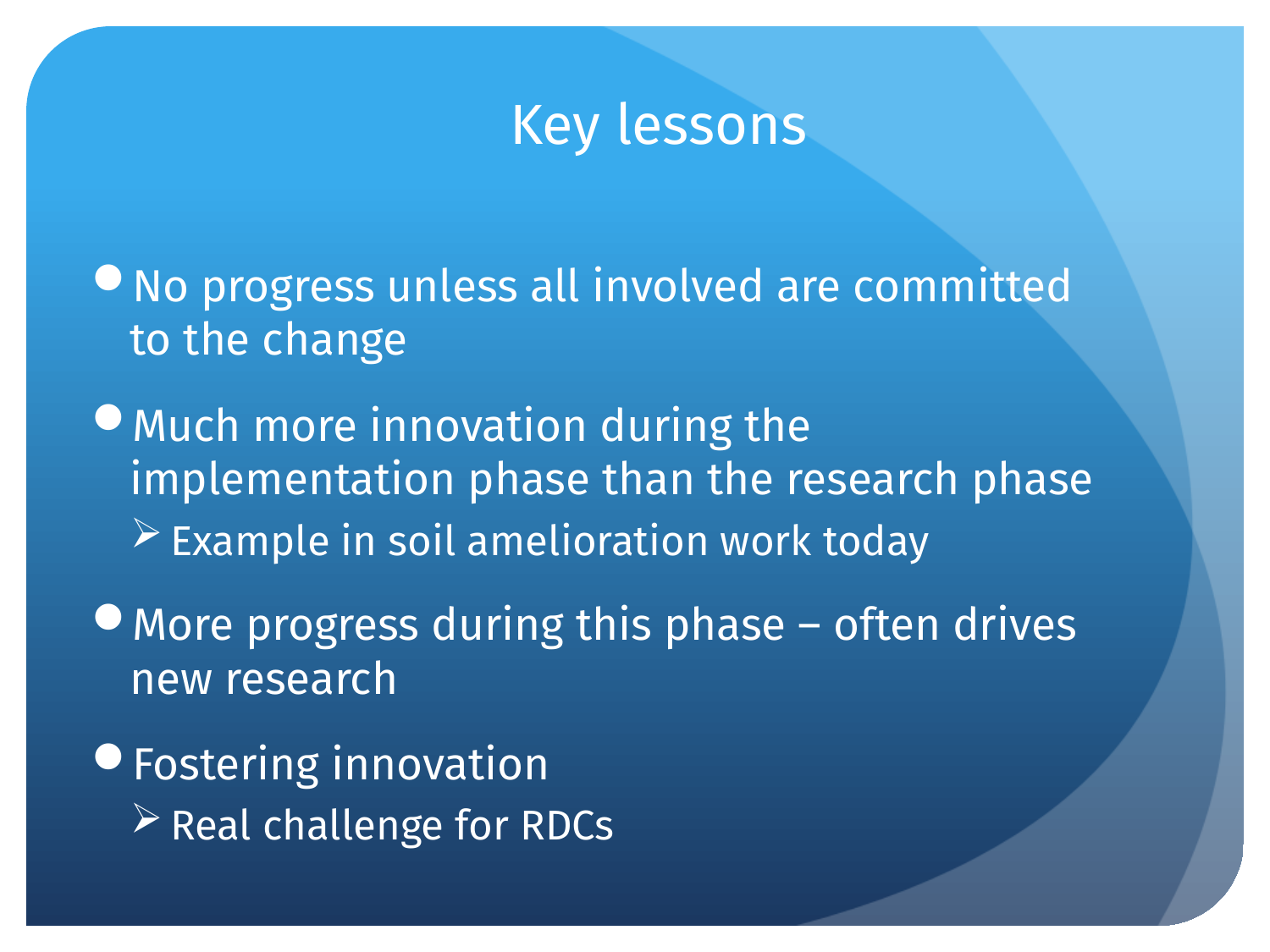

Key lessons
No progress unless all involved are committed to the change
Much more innovation during the implementation phase than the research phase
Example in soil amelioration work today
More progress during this phase – often drives new research
Fostering innovation
Real challenge for RDCs